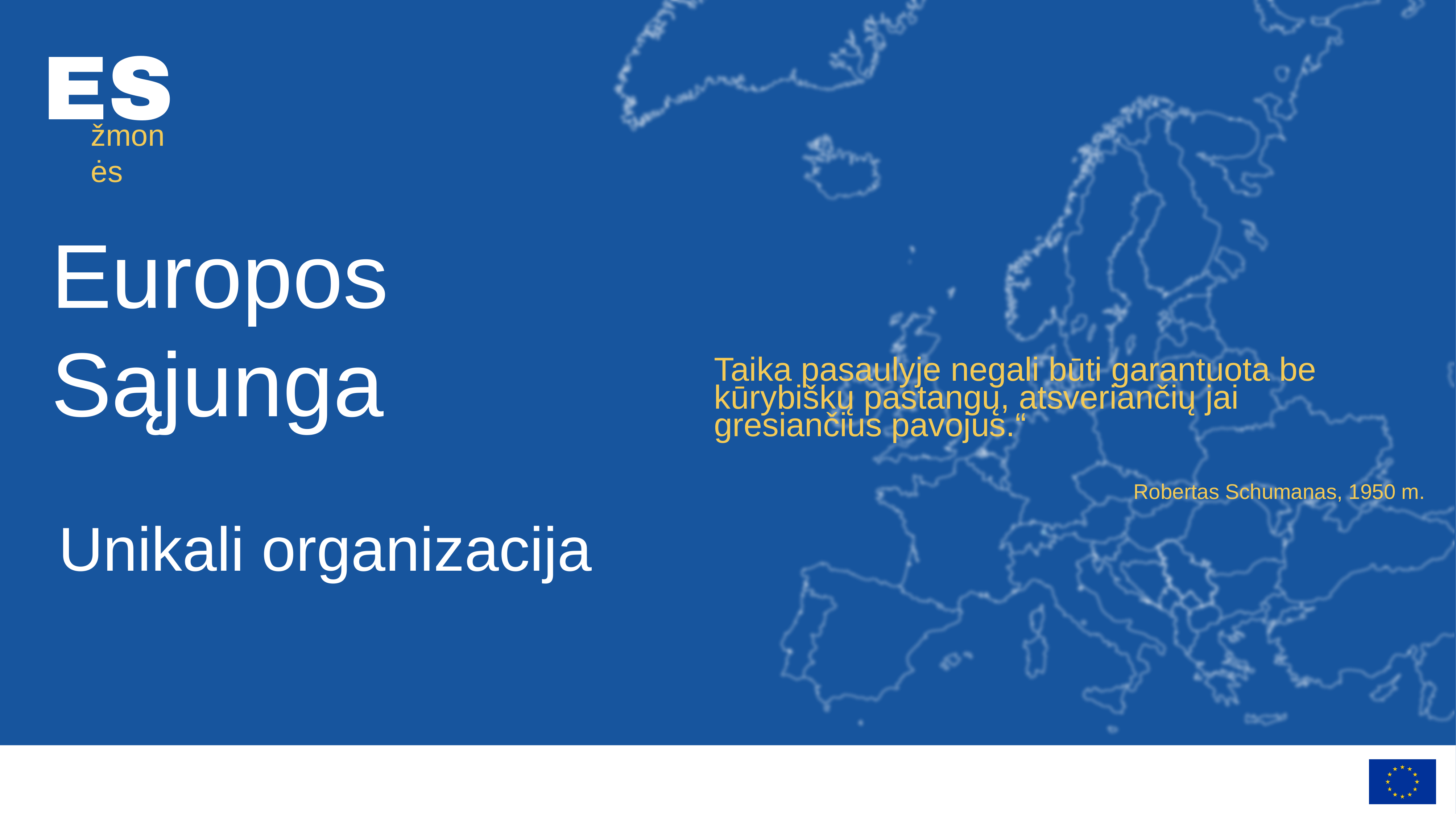

Europos Sąjunga
Taika pasaulyje negali būti garantuota be kūrybiškų pastangų, atsveriančių jai gresiančius pavojus.“
Robertas Schumanas, 1950 m.
Unikali organizacija